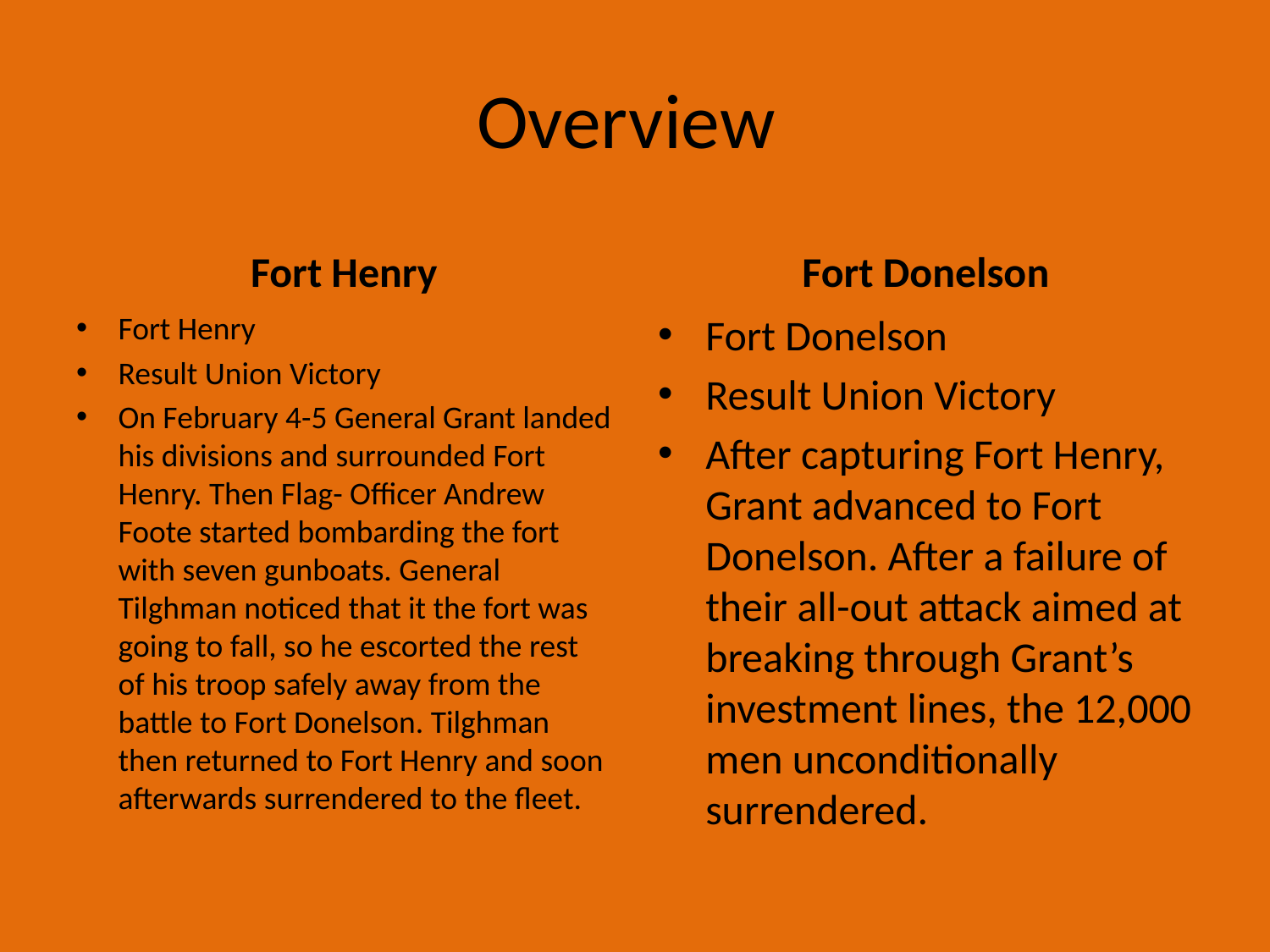

# Overview
Fort Henry
Fort Donelson
Fort Henry
Result Union Victory
On February 4-5 General Grant landed his divisions and surrounded Fort Henry. Then Flag- Officer Andrew Foote started bombarding the fort with seven gunboats. General Tilghman noticed that it the fort was going to fall, so he escorted the rest of his troop safely away from the battle to Fort Donelson. Tilghman then returned to Fort Henry and soon afterwards surrendered to the fleet.
Fort Donelson
Result Union Victory
After capturing Fort Henry, Grant advanced to Fort Donelson. After a failure of their all-out attack aimed at breaking through Grant’s investment lines, the 12,000 men unconditionally surrendered.